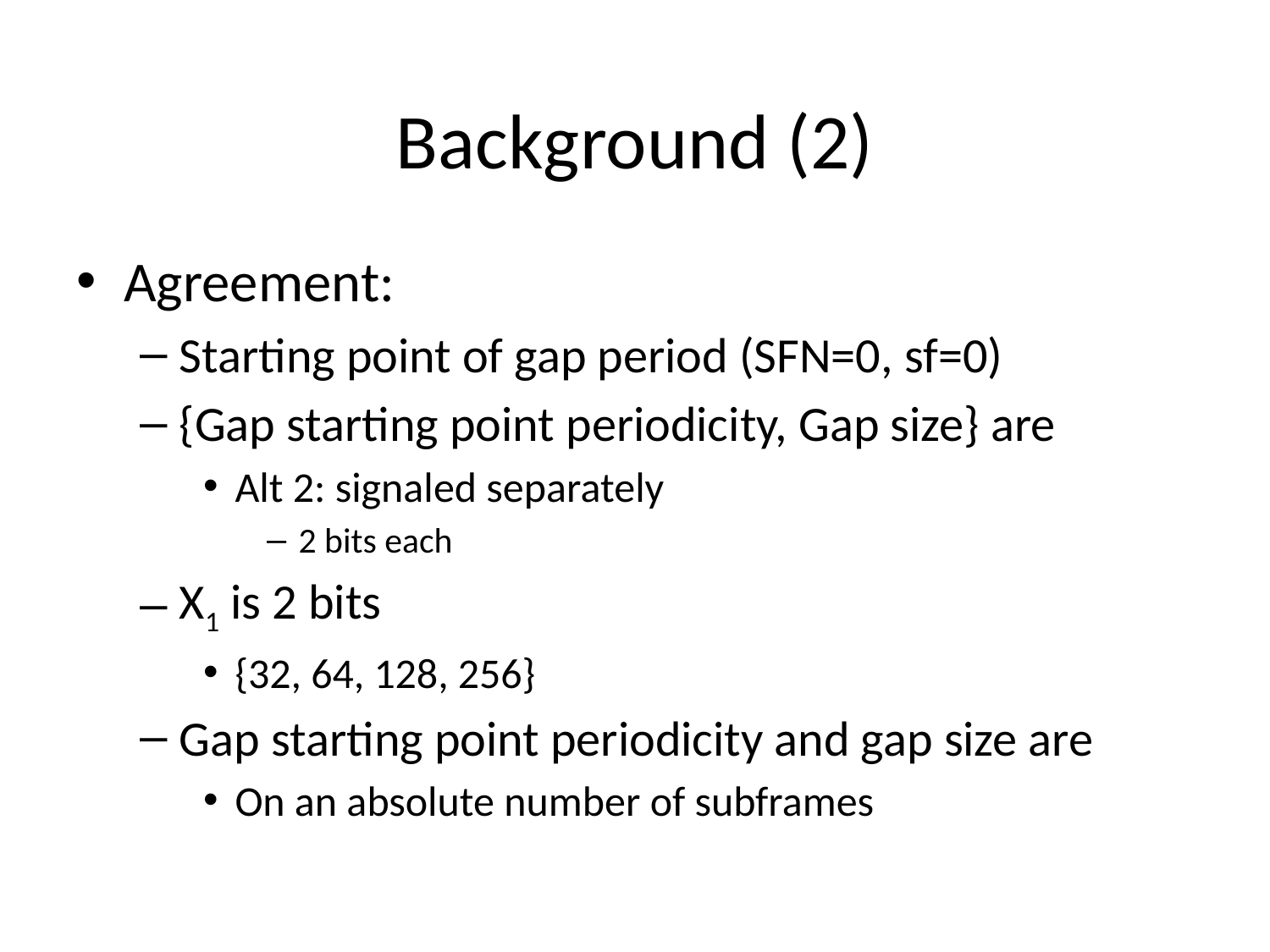

# Background (2)
Agreement:
Starting point of gap period (SFN=0, sf=0)
{Gap starting point periodicity, Gap size} are
Alt 2: signaled separately
2 bits each
X1 is 2 bits
{32, 64, 128, 256}
Gap starting point periodicity and gap size are
On an absolute number of subframes